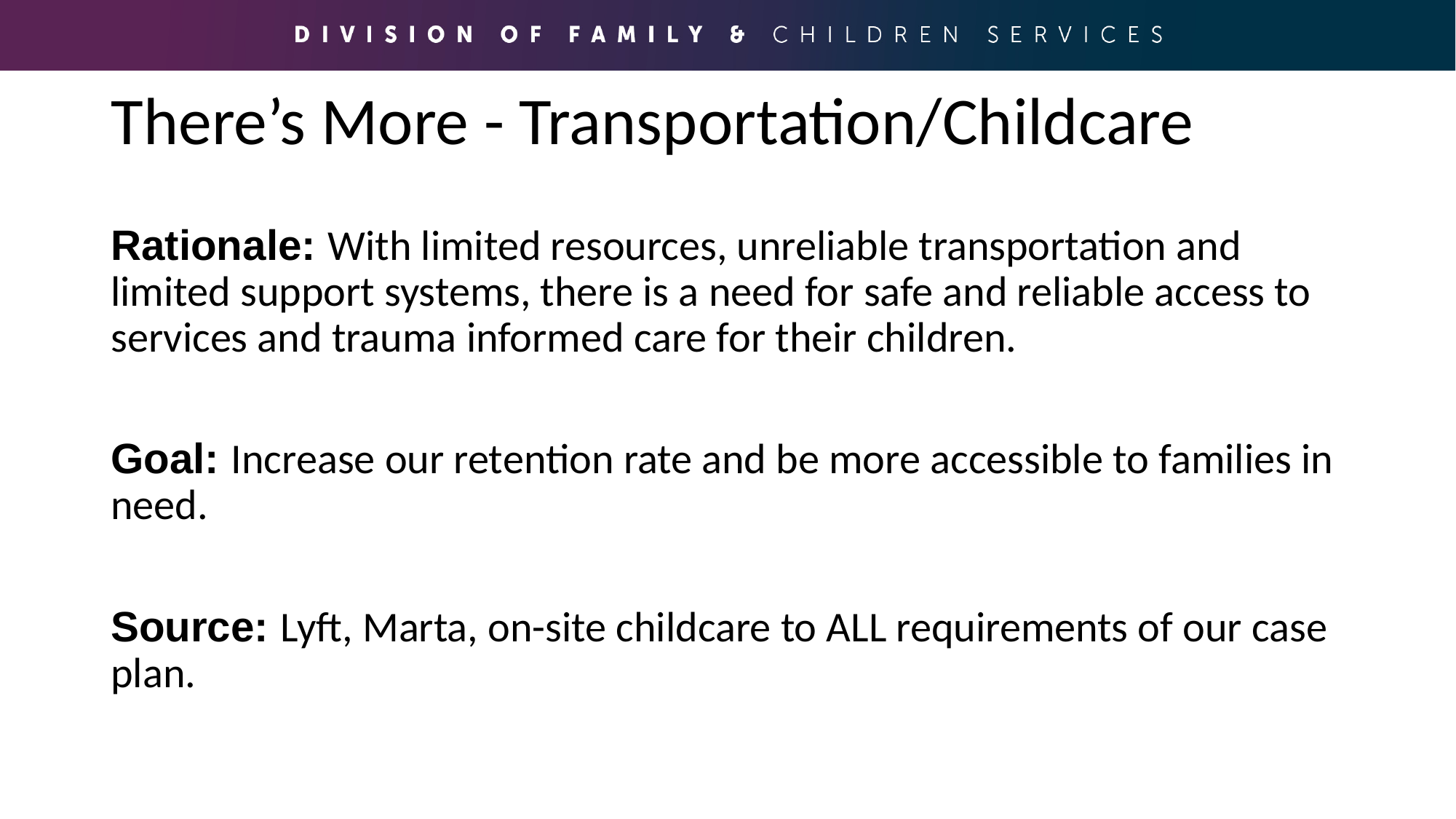

# There’s More - Transportation/Childcare
Rationale: With limited resources, unreliable transportation and limited support systems, there is a need for safe and reliable access to services and trauma informed care for their children.

Goal: Increase our retention rate and be more accessible to families in need.

Source: Lyft, Marta, on-site childcare to ALL requirements of our case plan.